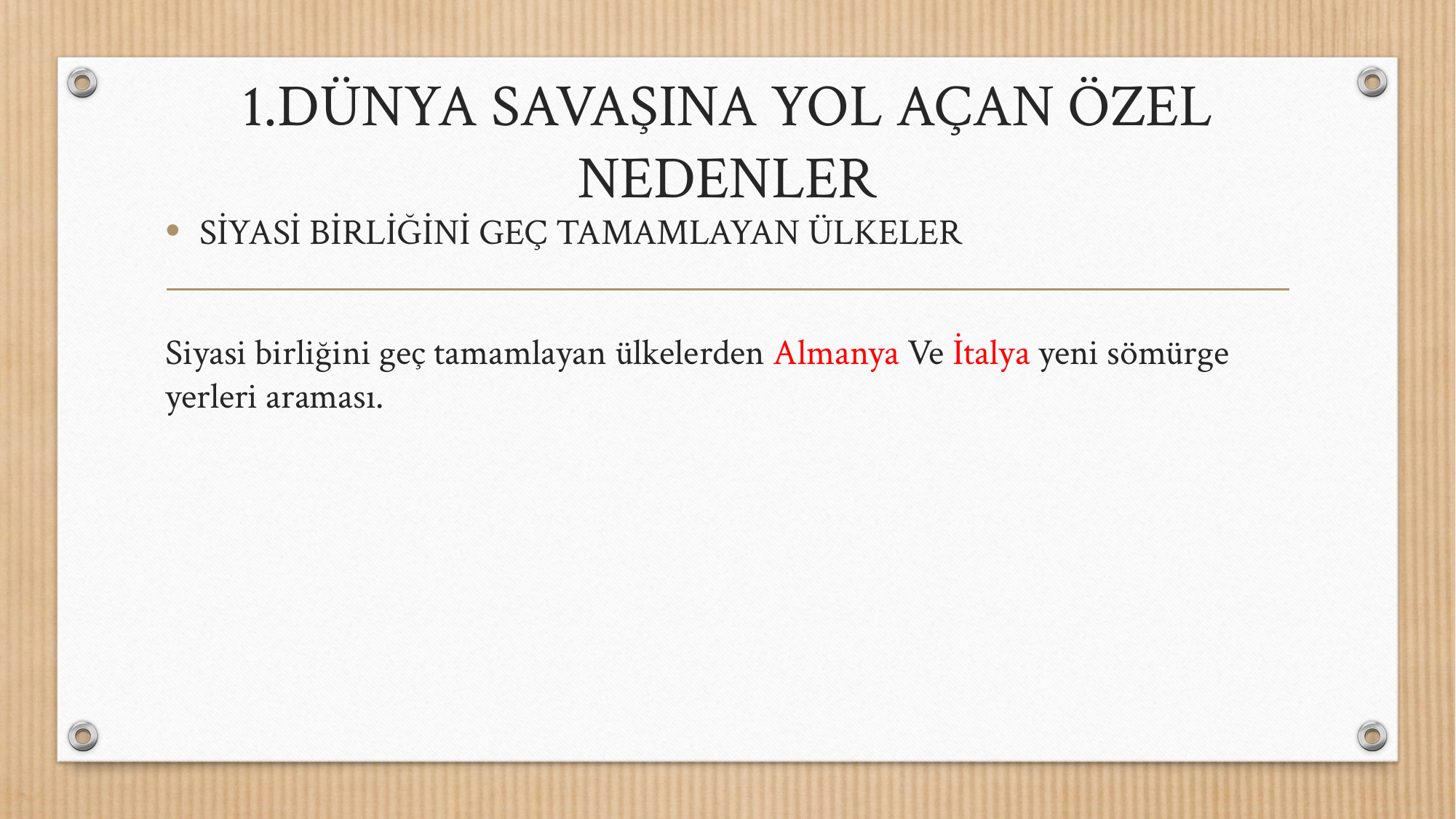

# 1.DÜNYA SAVAŞINA YOL AÇAN ÖZEL NEDENLER
SİYASİ BİRLİĞİNİ GEÇ TAMAMLAYAN ÜLKELER

Siyasi birliğini geç tamamlayan ülkelerden Almanya Ve İtalya yeni sömürge yerleri araması.